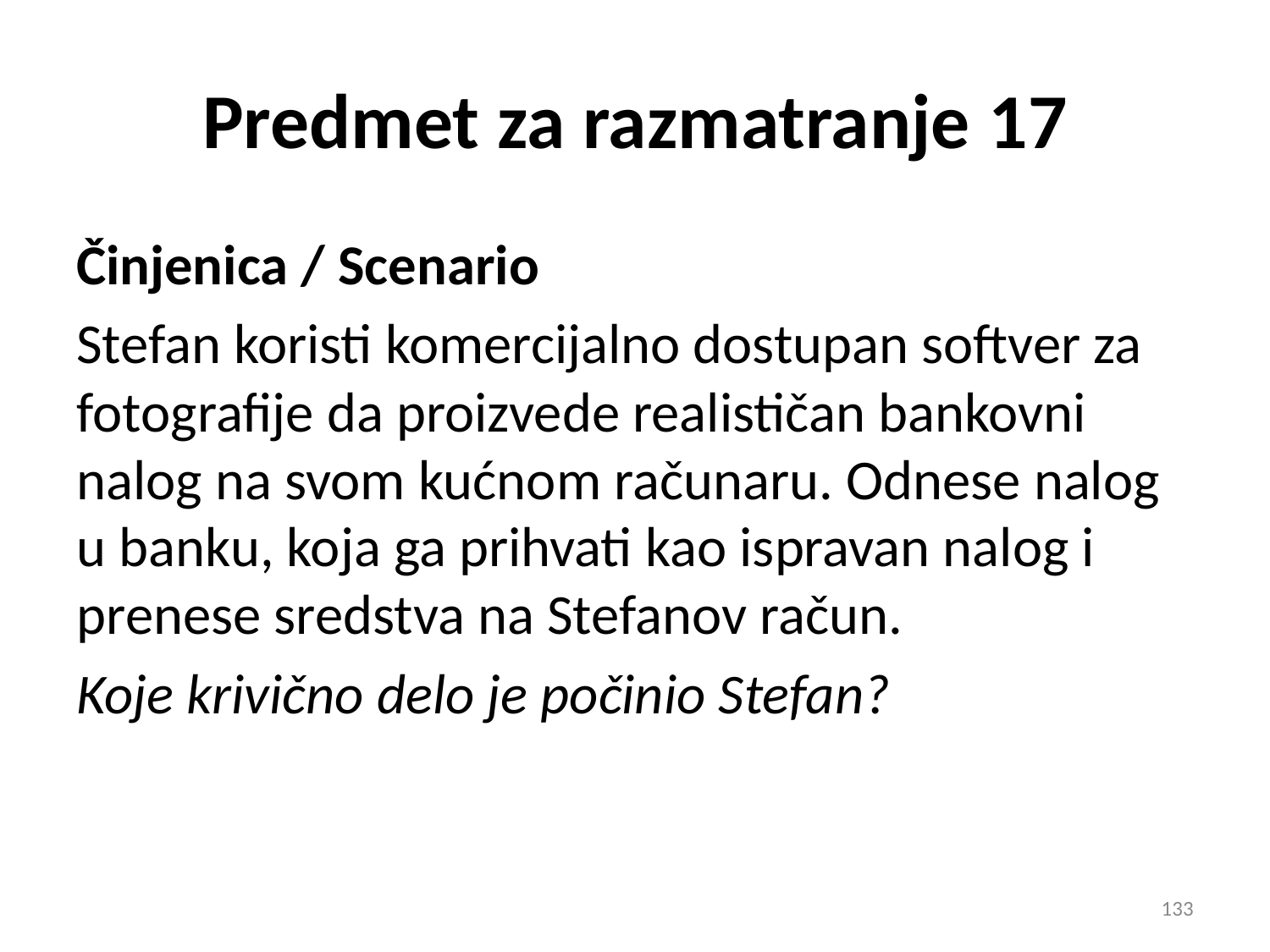

Predmet za razmatranje 17
Činjenica / Scenario
Stefan koristi komercijalno dostupan softver za fotografije da proizvede realističan bankovni nalog na svom kućnom računaru. Odnese nalog u banku, koja ga prihvati kao ispravan nalog i prenese sredstva na Stefanov račun.
Koje krivično delo je počinio Stefan?

133